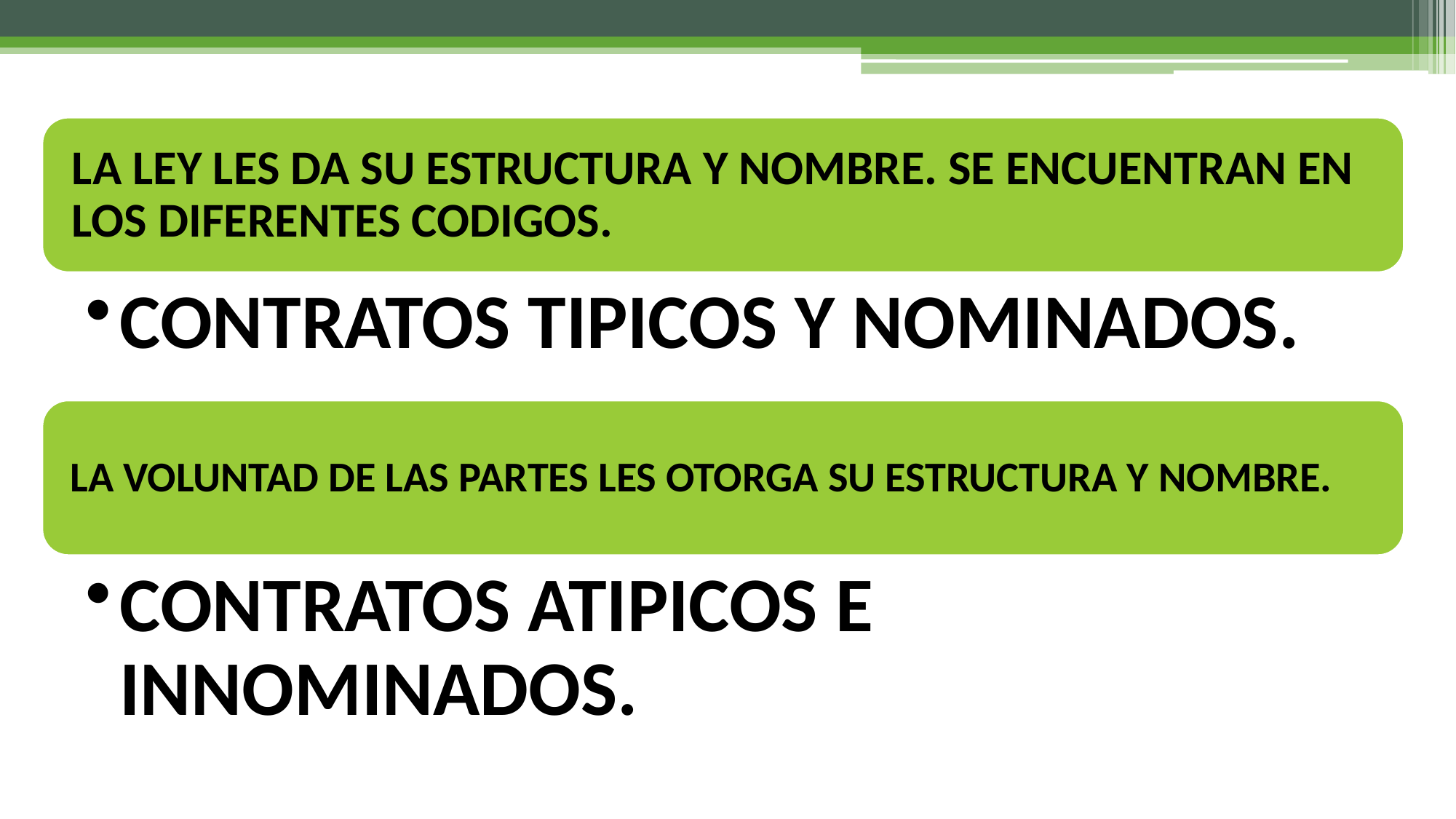

LA LEY LES DA SU ESTRUCTURA Y NOMBRE. SE ENCUENTRAN EN LOS DIFERENTES CODIGOS.
CONTRATOS TIPICOS Y NOMINADOS.
LA VOLUNTAD DE LAS PARTES LES OTORGA SU ESTRUCTURA Y NOMBRE.
CONTRATOS ATIPICOS E INNOMINADOS.